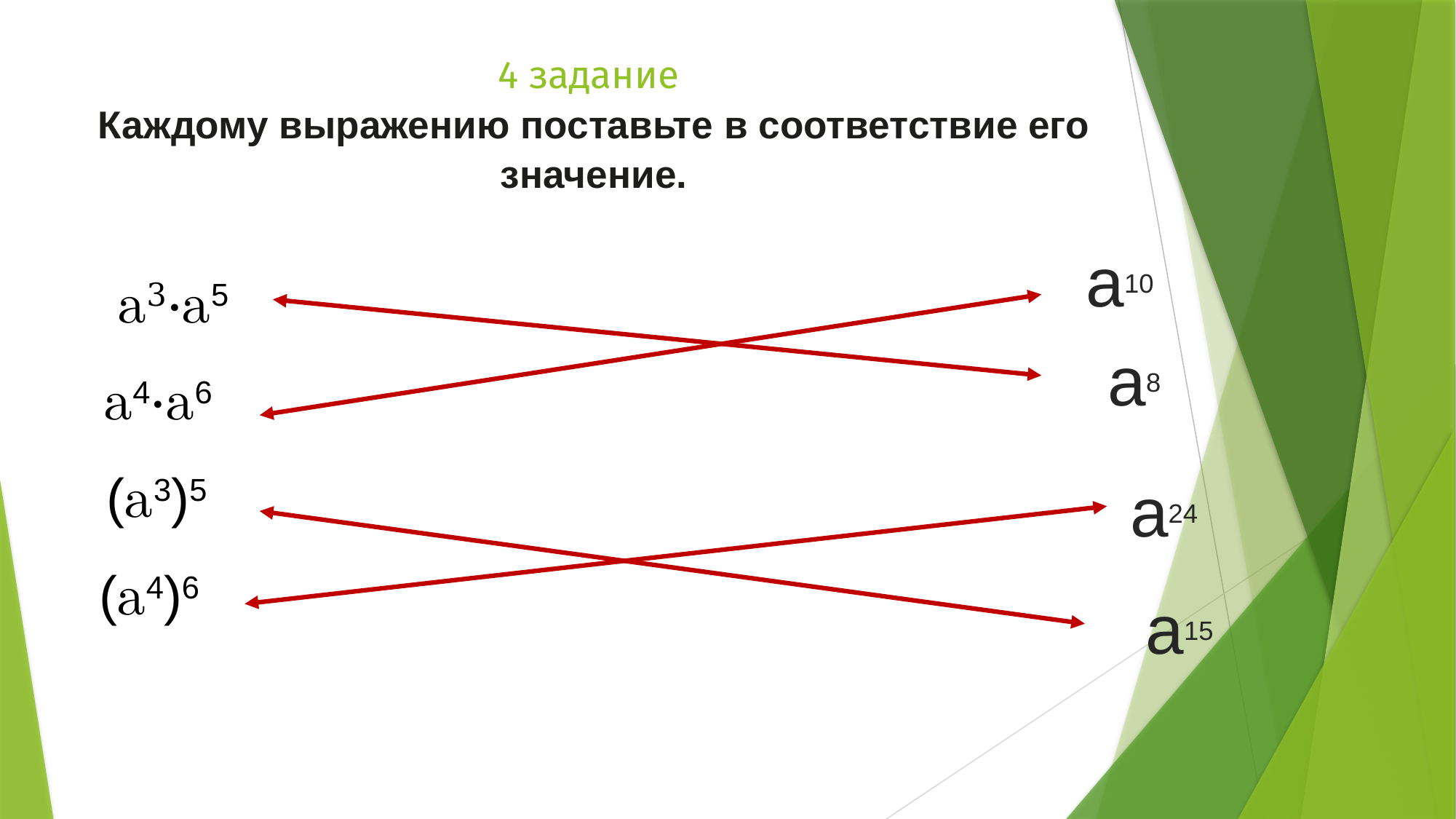

# 4 задание Каждому выражению поставьте в соответствие его значение.
 a10
   а3⋅а5
 а4⋅а6
 (а3)5
 (а4)6

 a8
 a24
 a15